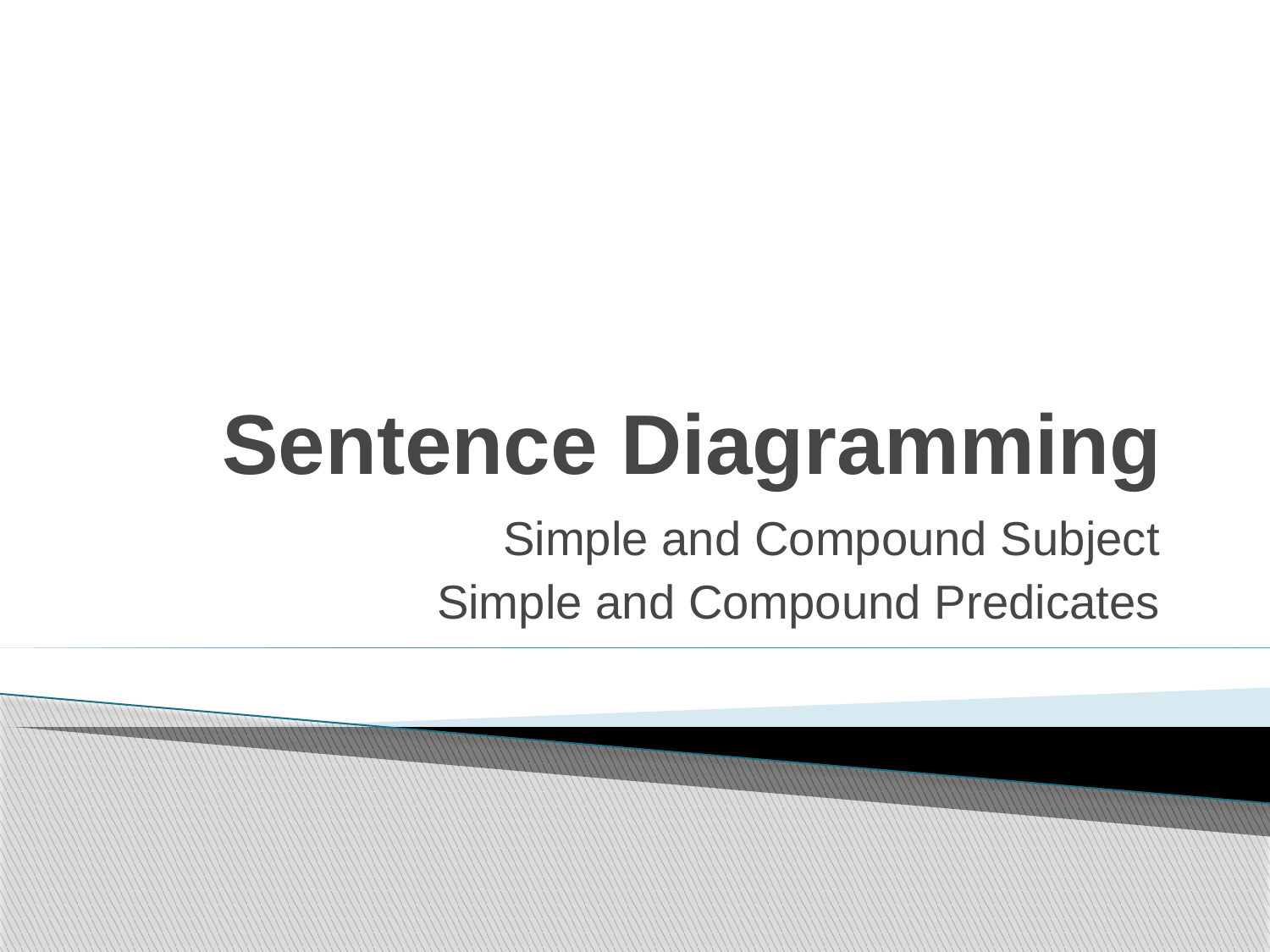

# Sentence Diagramming
Simple and Compound Subject
Simple and Compound Predicates